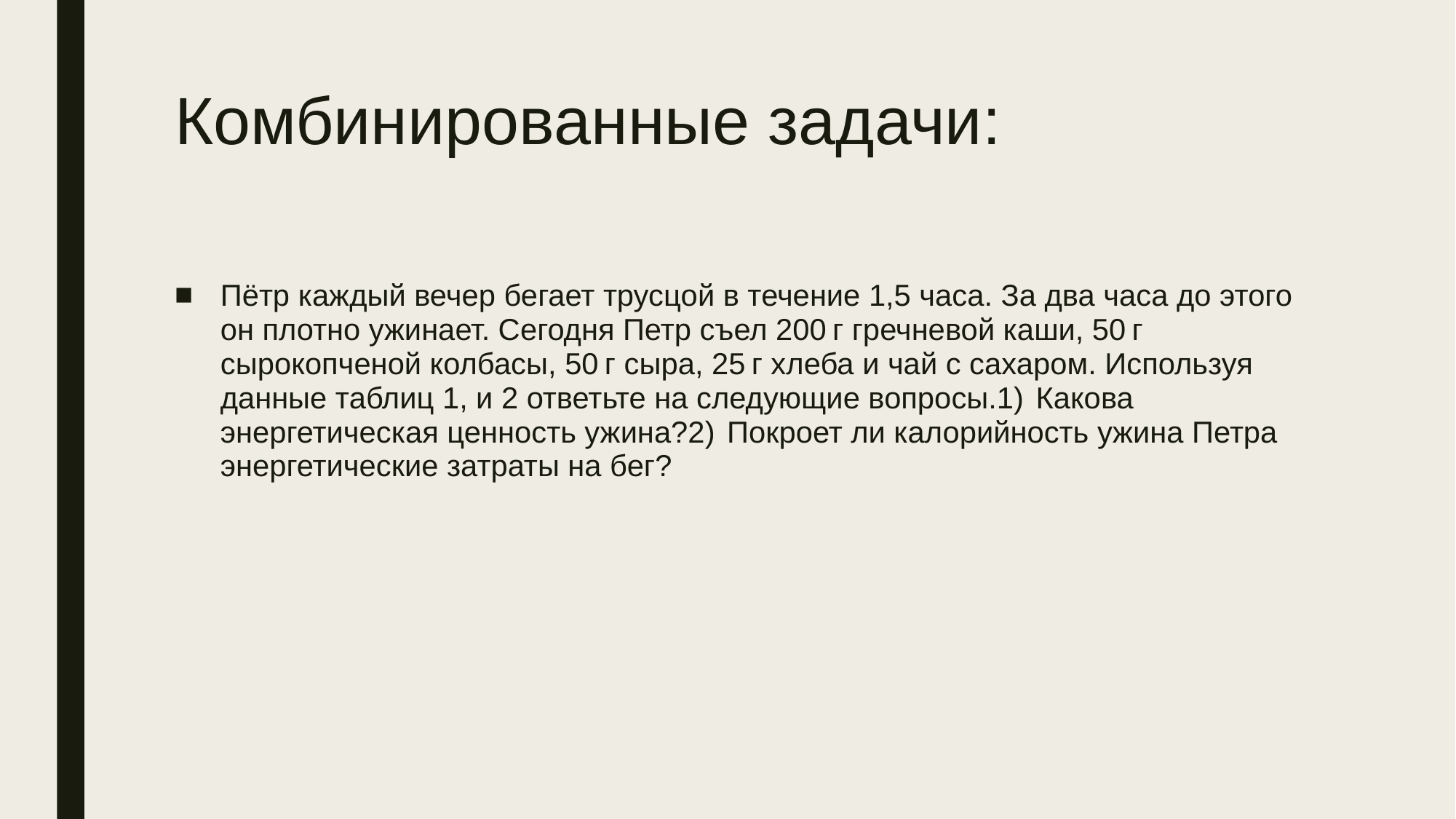

# Комбинированные задачи:
Пётр каждый вечер бегает трусцой в течение 1,5 часа. За два часа до этого он плотно ужинает. Сегодня Петр съел 200 г гречневой каши, 50 г сырокопченой колбасы, 50 г сыра, 25 г хлеба и чай с сахаром. Используя данные таблиц 1, и 2 ответьте на следующие вопросы.1)  Какова энергетическая ценность ужина?2)  Покроет ли калорийность ужина Петра энергетические затраты на бег?